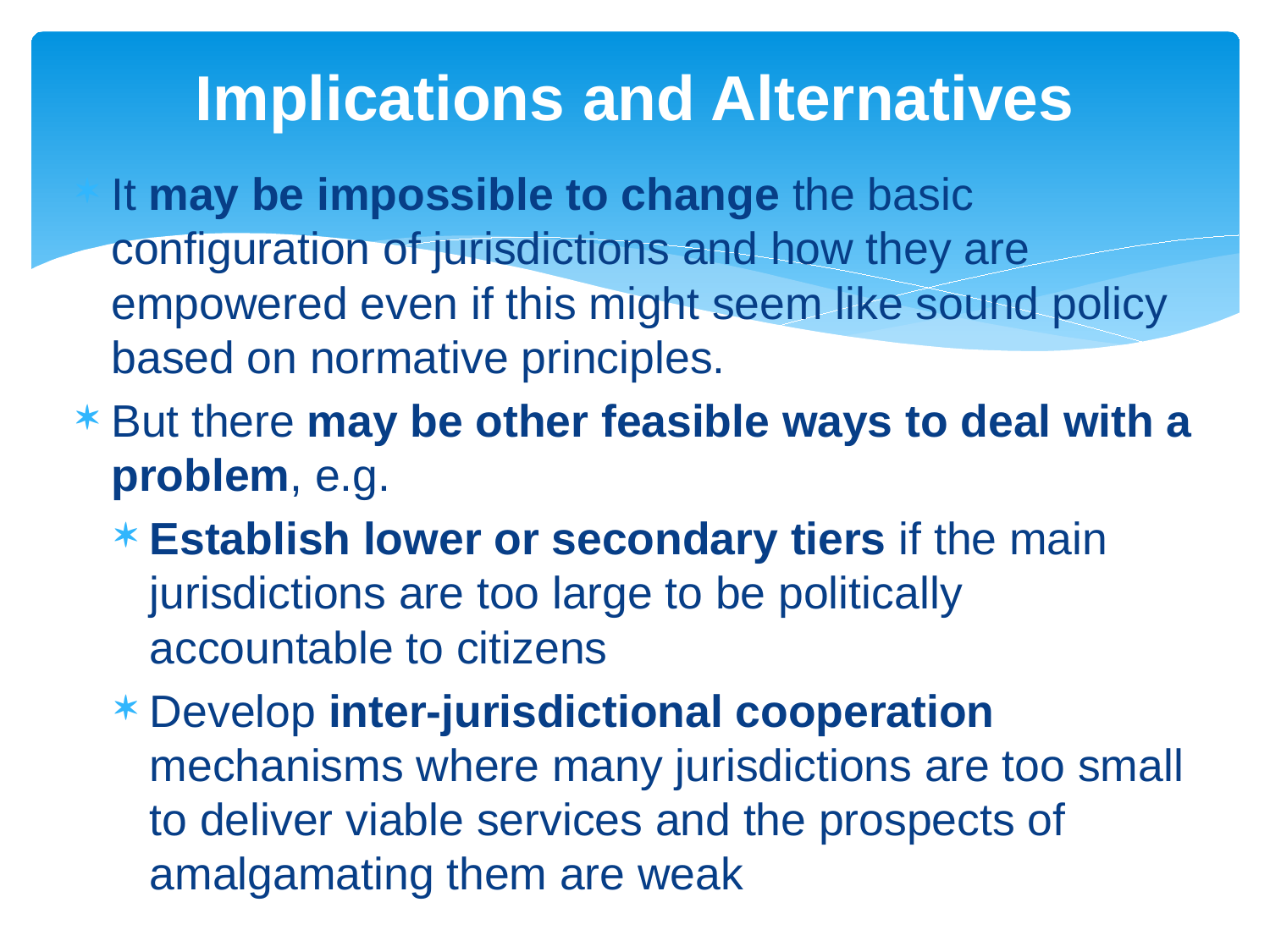

# Implications and Alternatives
It may be impossible to change the basic  configuration of jurisdictions and how they are empowered even if this might seem like sound policy based on normative principles.
But there may be other feasible ways to deal with a problem, e.g.
Establish lower or secondary tiers if the main jurisdictions are too large to be politically accountable to citizens
Develop inter-jurisdictional cooperation mechanisms where many jurisdictions are too small to deliver viable services and the prospects of amalgamating them are weak